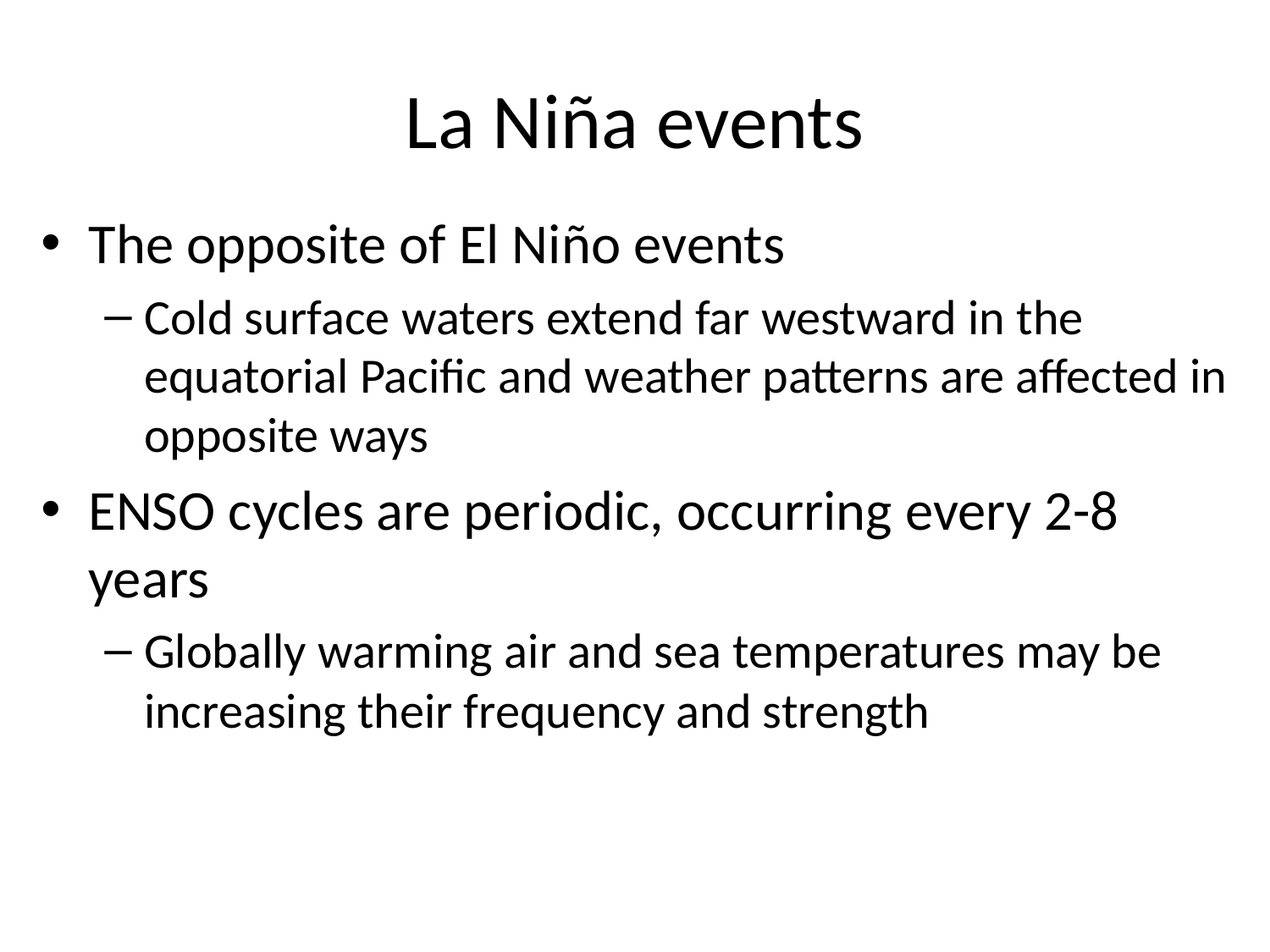

# La Niña events
The opposite of El Niño events
Cold surface waters extend far westward in the equatorial Pacific and weather patterns are affected in opposite ways
ENSO cycles are periodic, occurring every 2-8 years
Globally warming air and sea temperatures may be increasing their frequency and strength